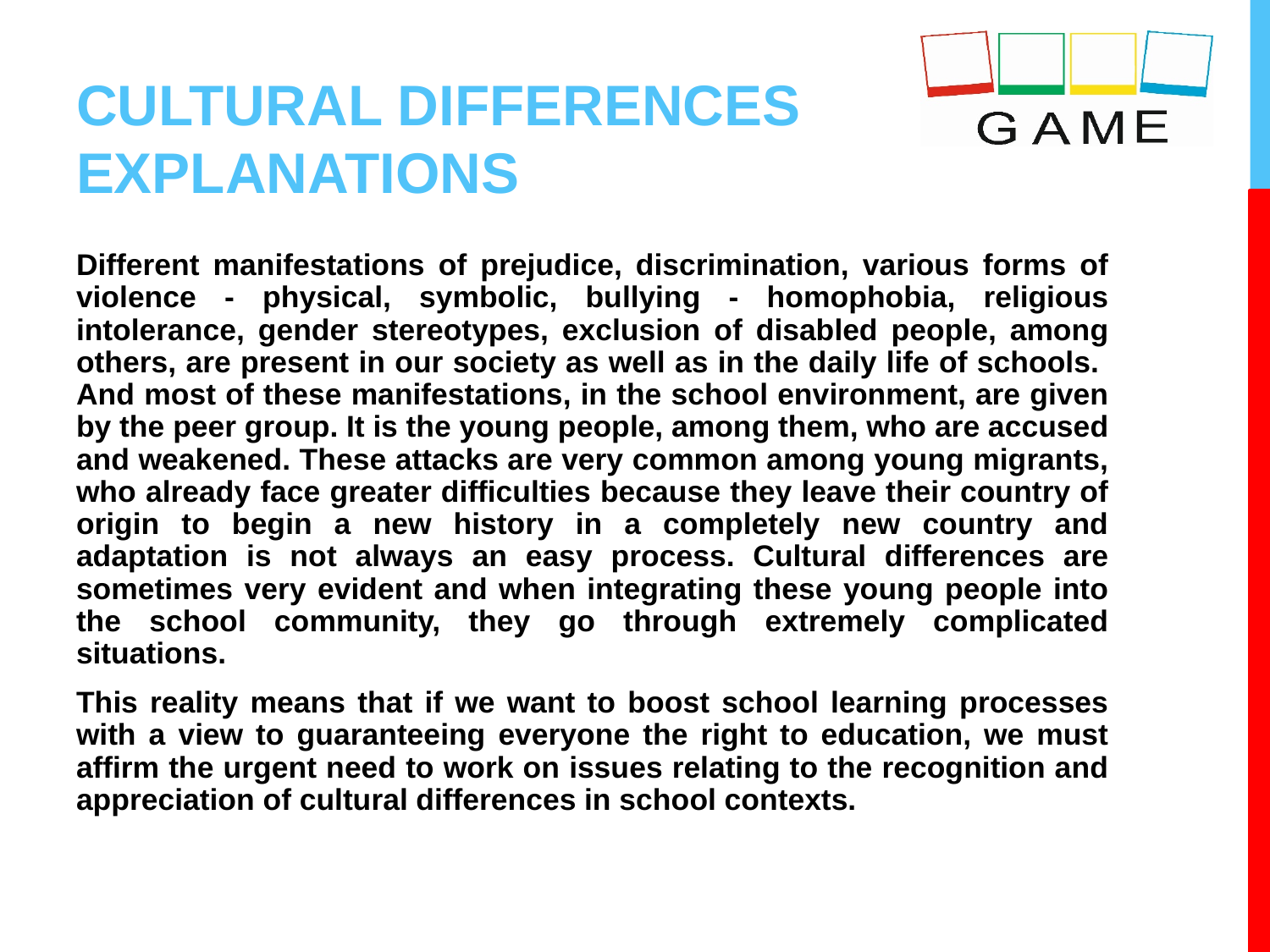

# CULTURAL DIFFERENCES EXPLANATIONS
Different manifestations of prejudice, discrimination, various forms of violence - physical, symbolic, bullying - homophobia, religious intolerance, gender stereotypes, exclusion of disabled people, among others, are present in our society as well as in the daily life of schools.  And most of these manifestations, in the school environment, are given by the peer group. It is the young people, among them, who are accused and weakened. These attacks are very common among young migrants, who already face greater difficulties because they leave their country of origin to begin a new history in a completely new country and adaptation is not always an easy process. Cultural differences are sometimes very evident and when integrating these young people into the school community, they go through extremely complicated situations.
This reality means that if we want to boost school learning processes with a view to guaranteeing everyone the right to education, we must affirm the urgent need to work on issues relating to the recognition and appreciation of cultural differences in school contexts.